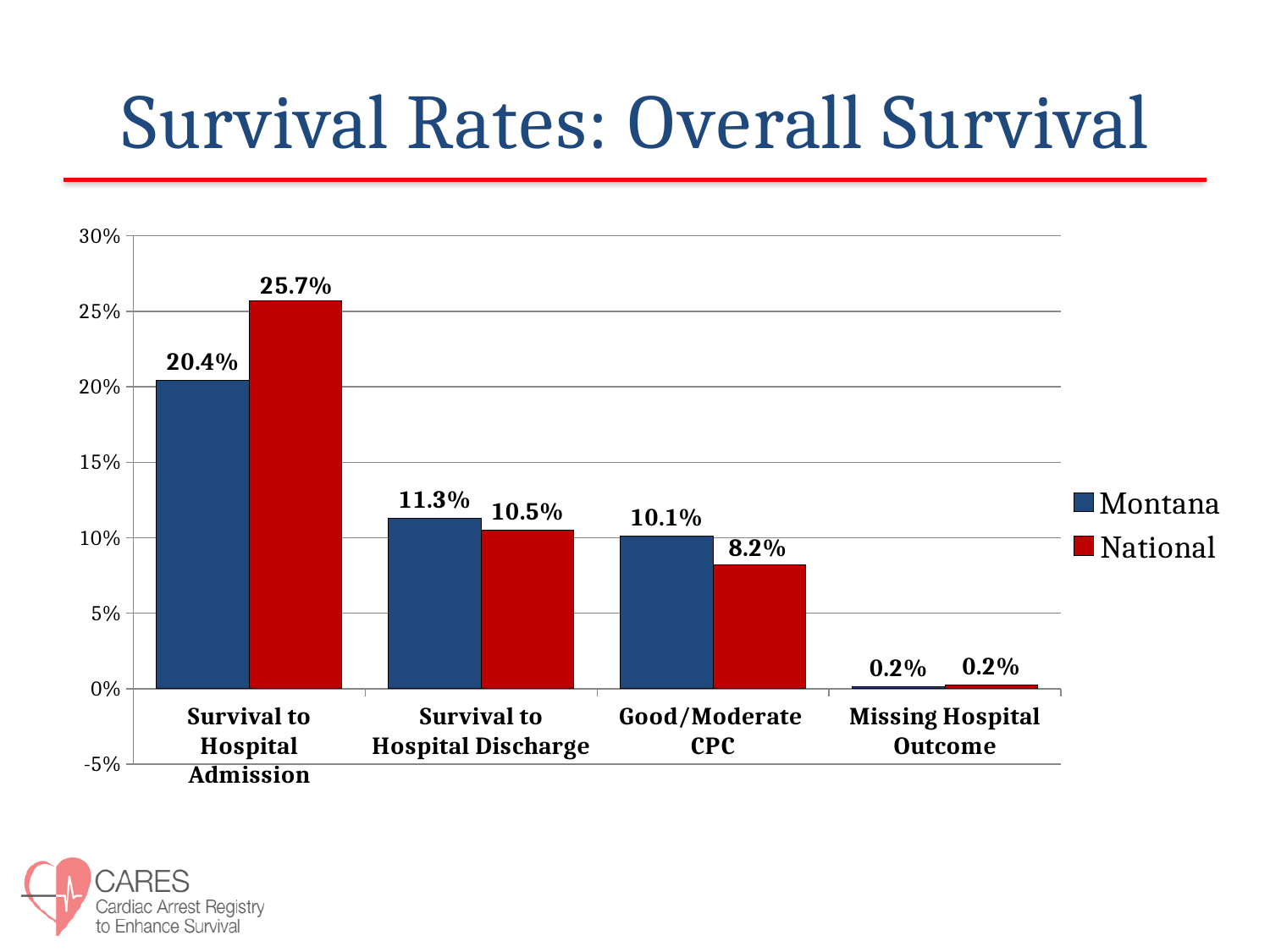

# Survival Rates: Overall Survival

### Chart

| Category | Montana | National |
|---|---|---|
| Survival to Hospital Admission | 0.204 | 0.257 |
| Survival to Hospital Discharge | 0.113 | 0.105 |
| Good/Moderate
CPC | 0.101 | 0.082 |
| Missing Hospital Outcome | 0.001524390243902439 | 0.0024358404014031606 |